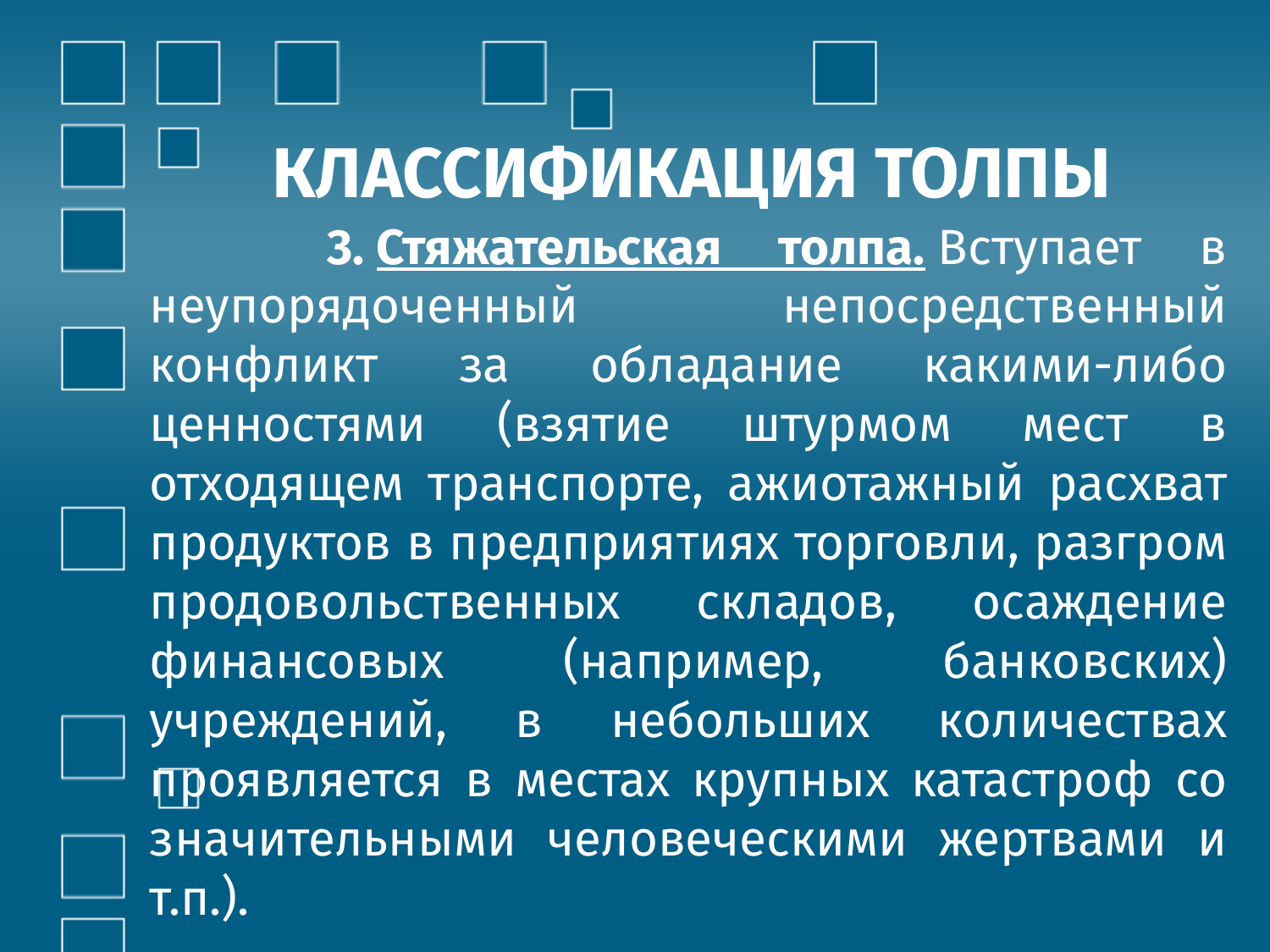

# КЛАССИФИКАЦИЯ ТОЛПЫ
    3. Стяжательская толпа. Вступает в неупорядоченный непосредственный конфликт за обладание какими-либо ценностями (взятие штурмом мест в отходящем транспорте, ажиотажный расхват продуктов в предприятиях торговли, разгром продовольственных складов, осаждение финансовых (например, банковских) учреждений, в небольших количествах проявляется в местах крупных катастроф со значительными человеческими жертвами и т.п.).